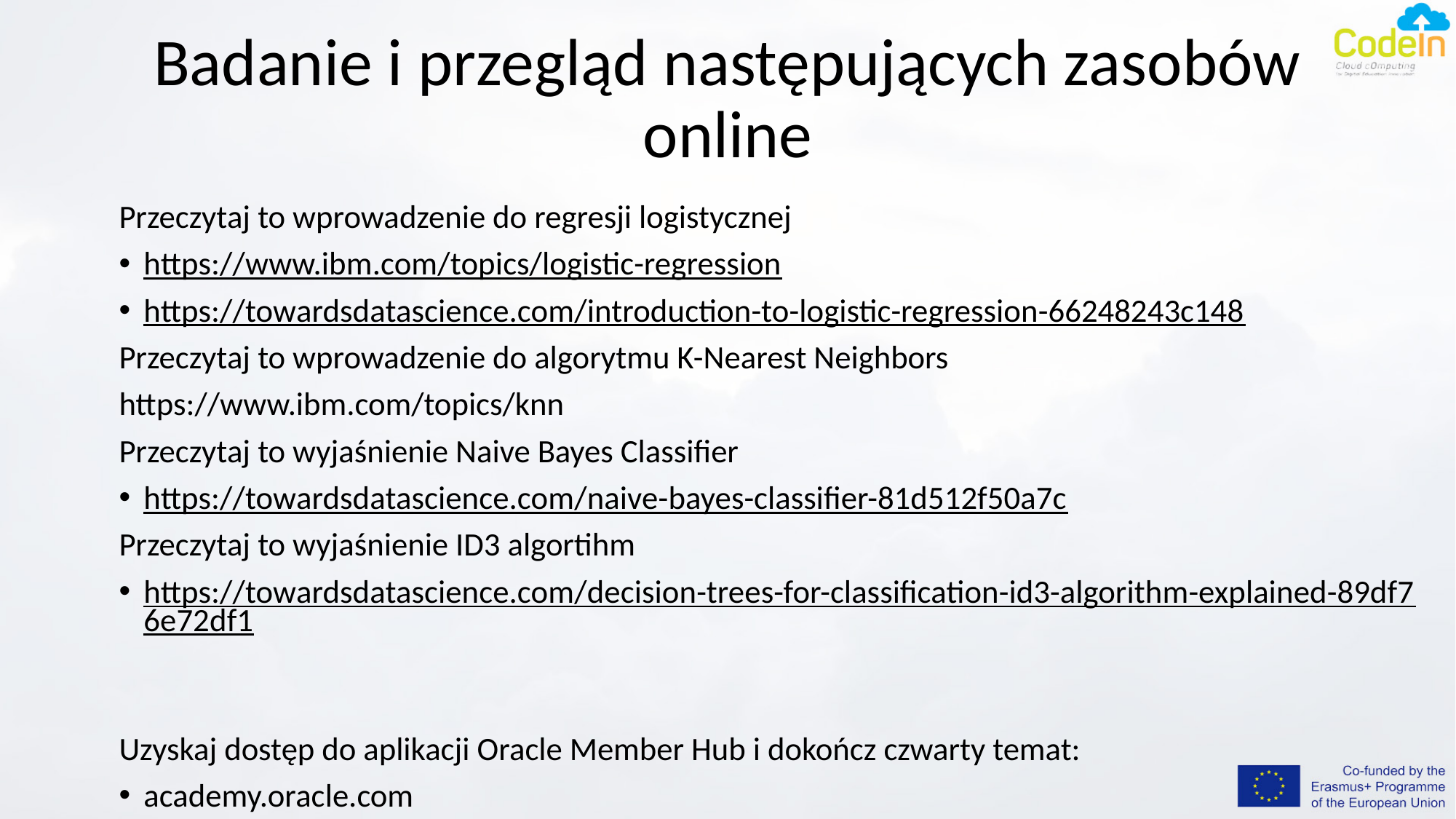

# Badanie i przegląd następujących zasobów online
Przeczytaj to wprowadzenie do regresji logistycznej
https://www.ibm.com/topics/logistic-regression
https://towardsdatascience.com/introduction-to-logistic-regression-66248243c148
Przeczytaj to wprowadzenie do algorytmu K-Nearest Neighbors
https://www.ibm.com/topics/knn
Przeczytaj to wyjaśnienie Naive Bayes Classifier
https://towardsdatascience.com/naive-bayes-classifier-81d512f50a7c
Przeczytaj to wyjaśnienie ID3 algortihm
https://towardsdatascience.com/decision-trees-for-classification-id3-algorithm-explained-89df76e72df1

Uzyskaj dostęp do aplikacji Oracle Member Hub i dokończ czwarty temat:
academy.oracle.com